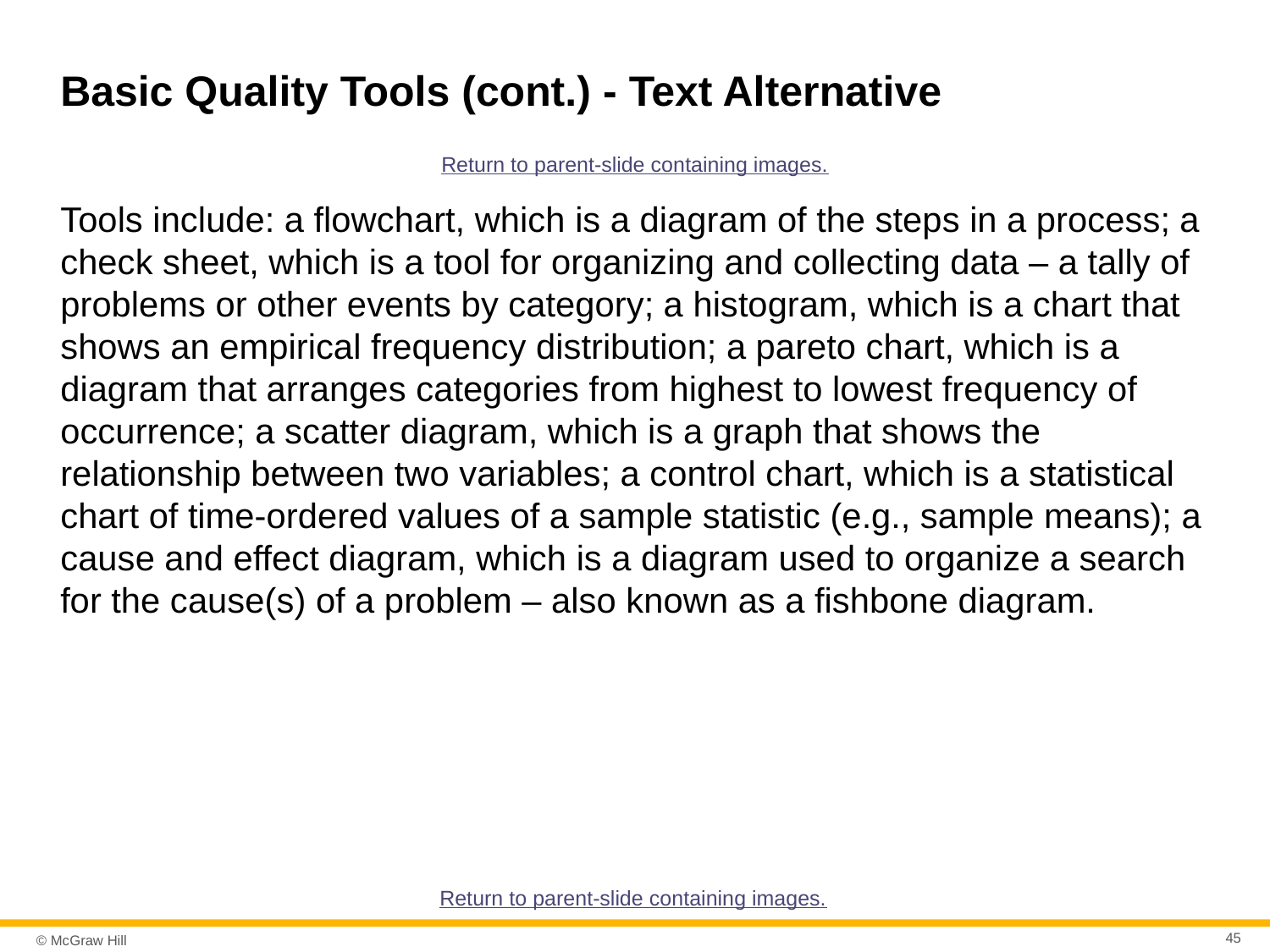

# Basic Quality Tools (cont.) - Text Alternative
Return to parent-slide containing images.
Tools include: a flowchart, which is a diagram of the steps in a process; a check sheet, which is a tool for organizing and collecting data – a tally of problems or other events by category; a histogram, which is a chart that shows an empirical frequency distribution; a pareto chart, which is a diagram that arranges categories from highest to lowest frequency of occurrence; a scatter diagram, which is a graph that shows the relationship between two variables; a control chart, which is a statistical chart of time-ordered values of a sample statistic (e.g., sample means); a cause and effect diagram, which is a diagram used to organize a search for the cause(s) of a problem – also known as a fishbone diagram.
Return to parent-slide containing images.